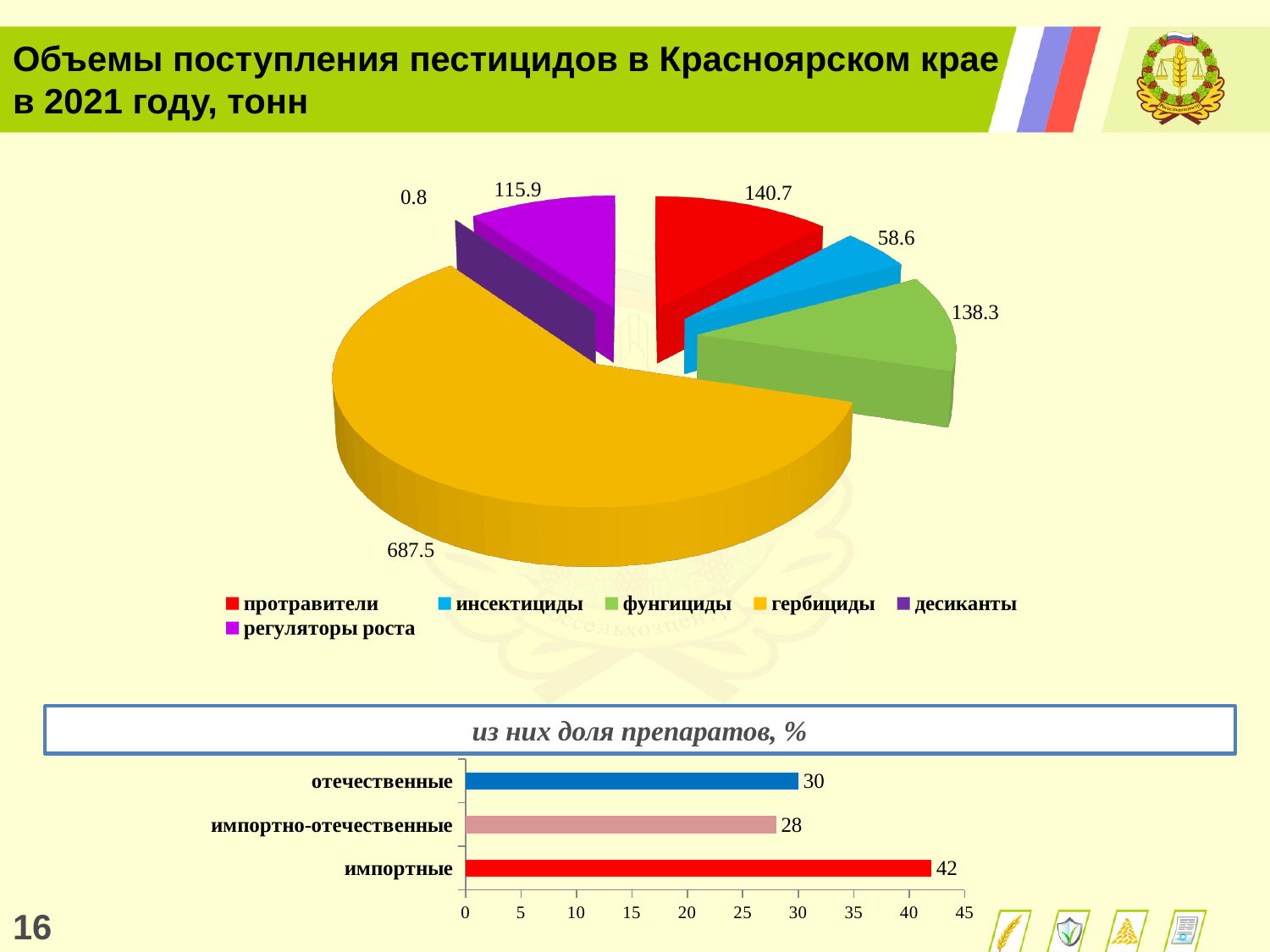

Объемы поступления пестицидов в Красноярском крае в 2021 году, тонн

[unsupported chart]

из них доля препаратов, %

### Chart

| Category | % |
|---|---|
| импортные | 42.0 |
| импортно-отечественные | 28.0 |
| отечественные | 30.0 |
16